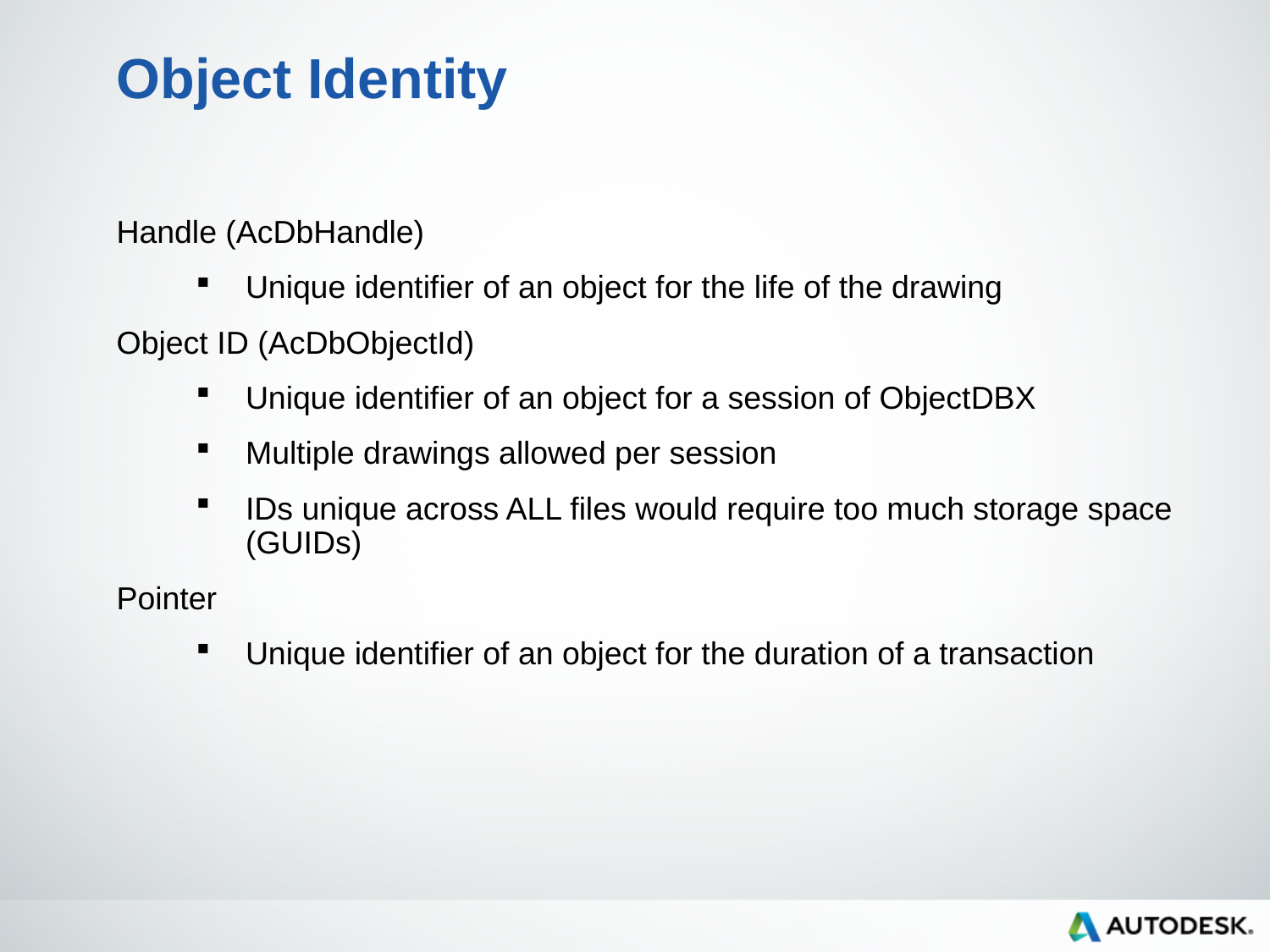

# Object Identity
Handle (AcDbHandle)
Unique identifier of an object for the life of the drawing
Object ID (AcDbObjectId)
Unique identifier of an object for a session of ObjectDBX
Multiple drawings allowed per session
IDs unique across ALL files would require too much storage space (GUIDs)
Pointer
Unique identifier of an object for the duration of a transaction